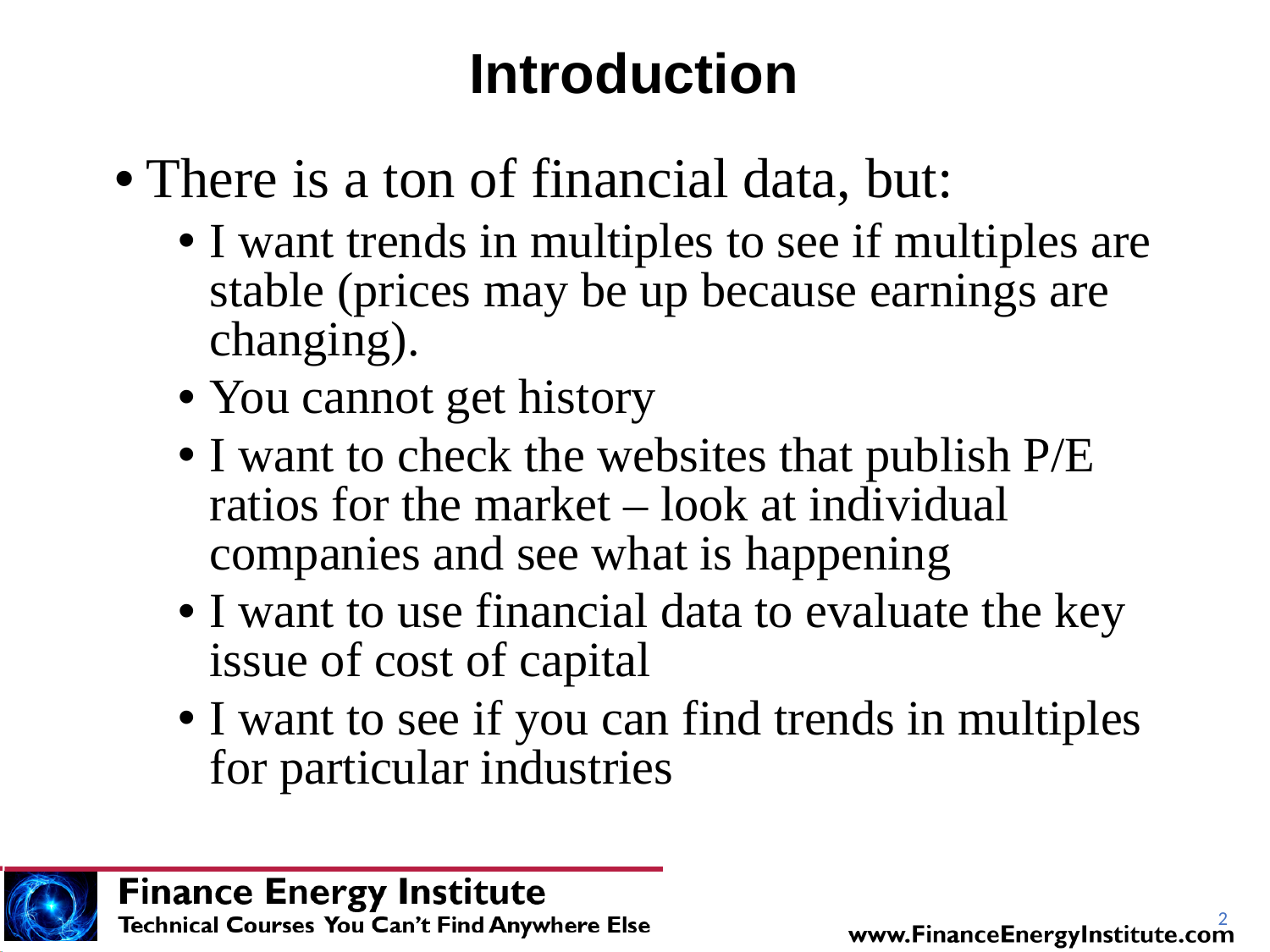

# Introduction
There is a ton of financial data, but:
I want trends in multiples to see if multiples are stable (prices may be up because earnings are changing).
You cannot get history
I want to check the websites that publish P/E ratios for the market – look at individual companies and see what is happening
I want to use financial data to evaluate the key issue of cost of capital
I want to see if you can find trends in multiples for particular industries
2